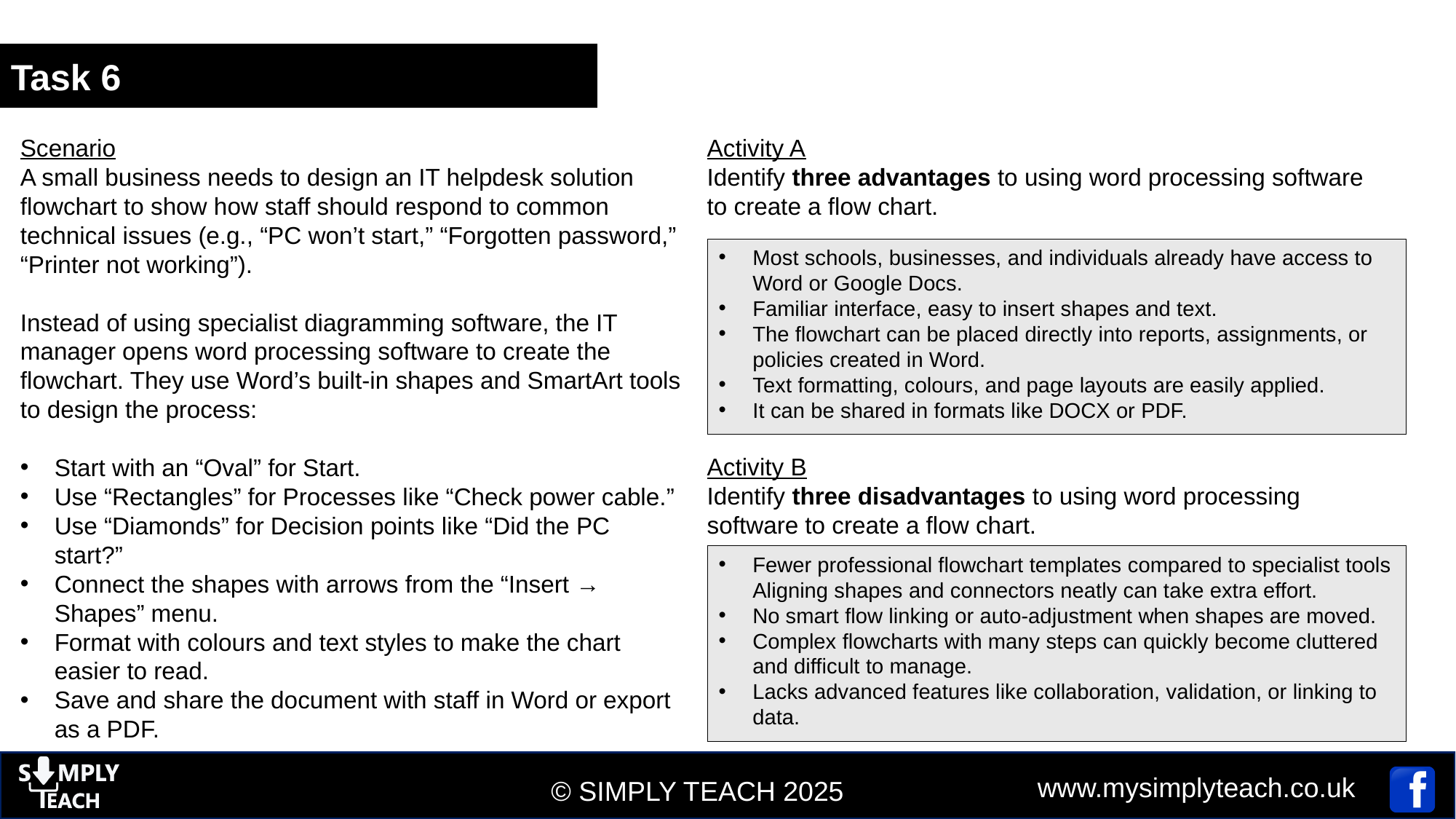

Task 6
Scenario
A small business needs to design an IT helpdesk solution flowchart to show how staff should respond to common technical issues (e.g., “PC won’t start,” “Forgotten password,” “Printer not working”).

Instead of using specialist diagramming software, the IT manager opens word processing software to create the flowchart. They use Word’s built-in shapes and SmartArt tools to design the process:

Start with an “Oval” for Start.
Use “Rectangles” for Processes like “Check power cable.”
Use “Diamonds” for Decision points like “Did the PC start?”
Connect the shapes with arrows from the “Insert → Shapes” menu.
Format with colours and text styles to make the chart easier to read.
Save and share the document with staff in Word or export as a PDF.
Activity A
Identify three advantages to using word processing software to create a flow chart.
Most schools, businesses, and individuals already have access to Word or Google Docs.
Familiar interface, easy to insert shapes and text.
The flowchart can be placed directly into reports, assignments, or policies created in Word.
Text formatting, colours, and page layouts are easily applied.
It can be shared in formats like DOCX or PDF.
Activity B
Identify three disadvantages to using word processing software to create a flow chart.
Fewer professional flowchart templates compared to specialist tools Aligning shapes and connectors neatly can take extra effort.
No smart flow linking or auto-adjustment when shapes are moved.
Complex flowcharts with many steps can quickly become cluttered and difficult to manage.
Lacks advanced features like collaboration, validation, or linking to data.